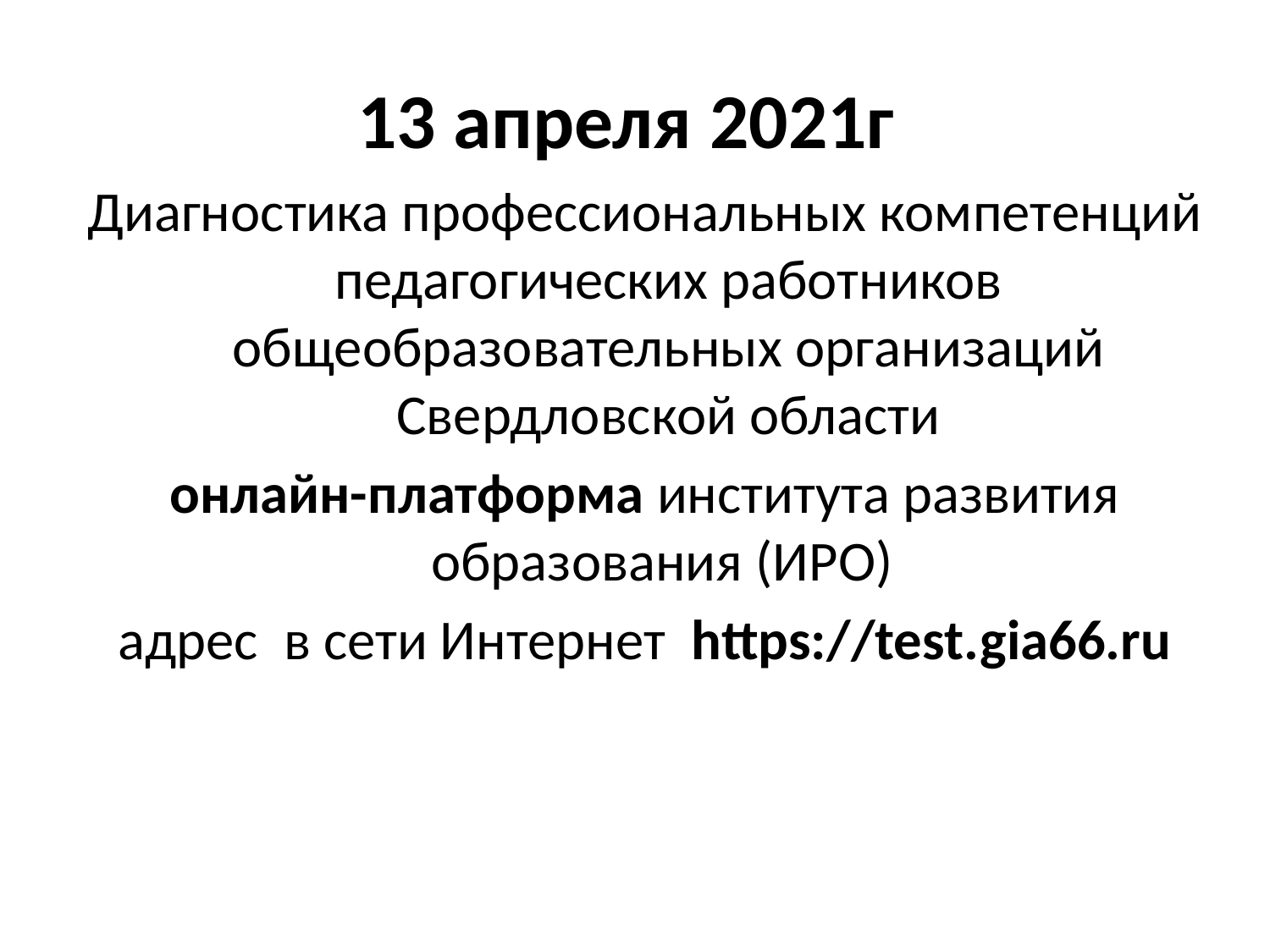

# 13 апреля 2021г
Диагностика профессиональных компетенций педагогических работников общеобразовательных организаций Свердловской области
онлайн-платформа института развития образования (ИРО)
адрес  в сети Интернет  https://test.gia66.ru